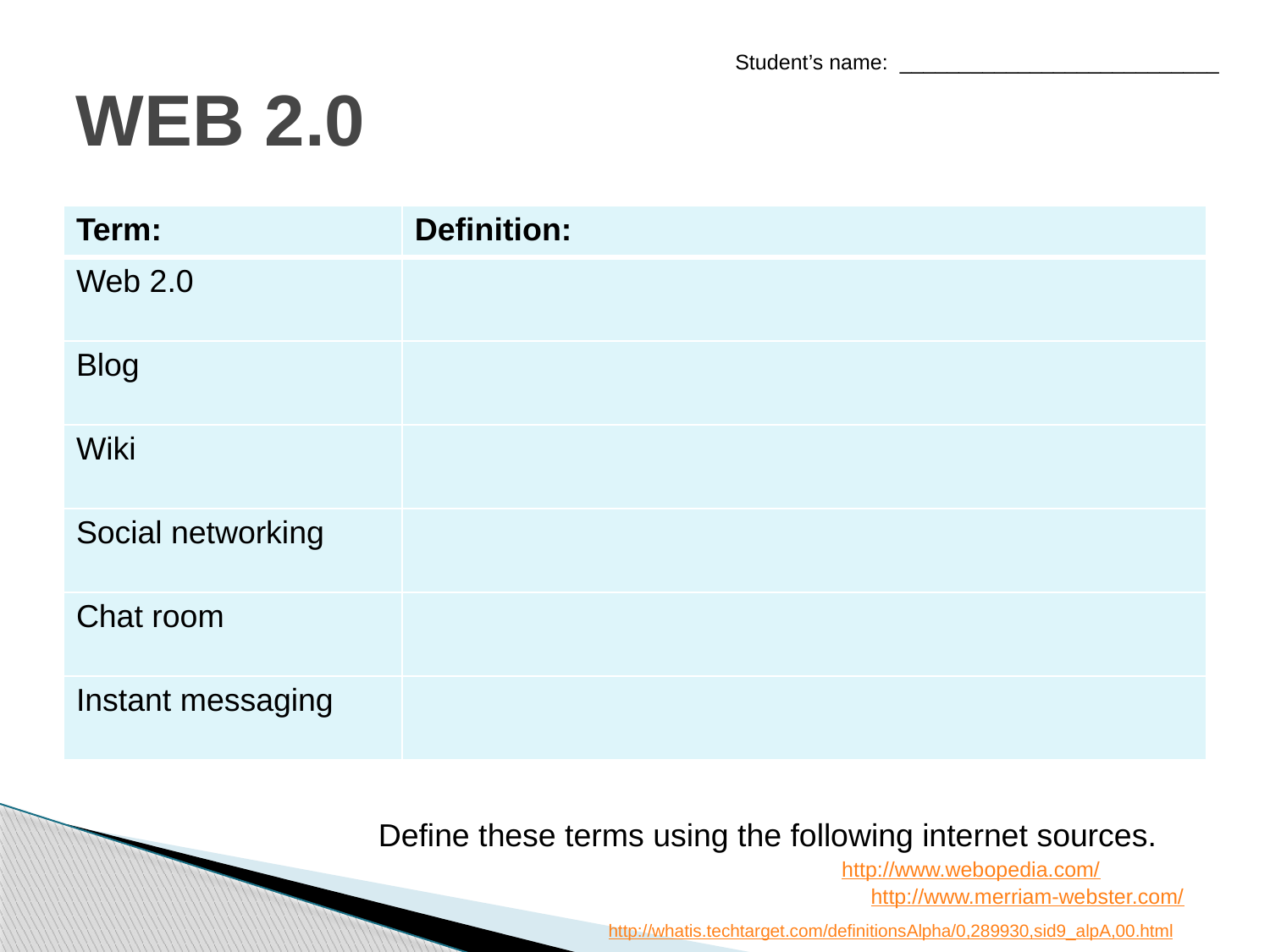

# WEB 2.0
Student’s name:  ___________________________
| Term: | Definition: |
| --- | --- |
| Web 2.0 |  |
| Blog |  |
| Wiki |  |
| Social networking |  |
| Chat room |  |
| Instant messaging |  |
Define these terms using the following internet sources.
http://www.webopedia.com/
http://www.merriam-webster.com/
http://whatis.techtarget.com/definitionsAlpha/0,289930,sid9_alpA,00.html